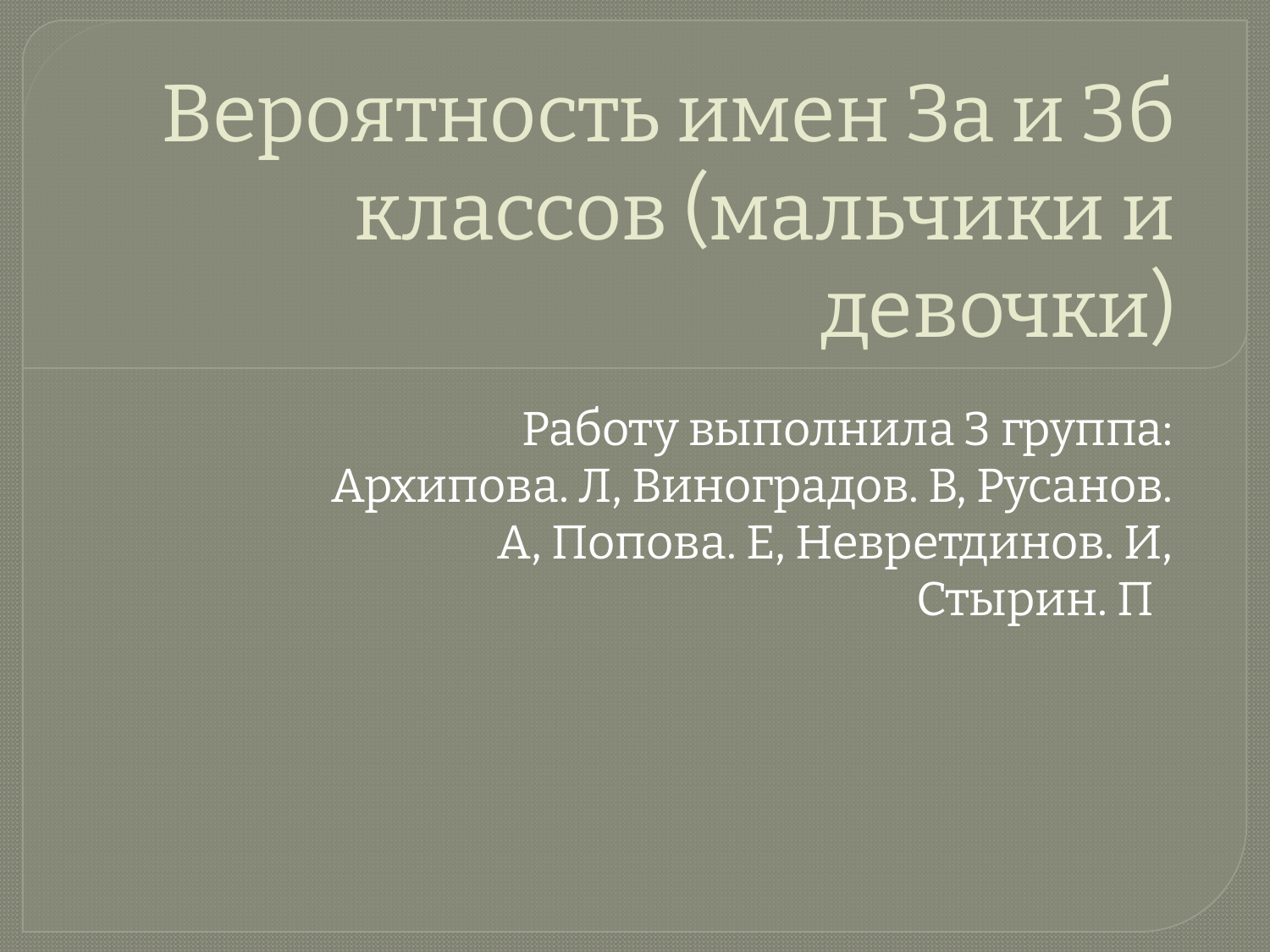

# Вероятность имен 3а и 3б классов (мальчики и девочки)
Работу выполнила 3 группа: Архипова. Л, Виноградов. В, Русанов. А, Попова. Е, Невретдинов. И,
 Стырин. П